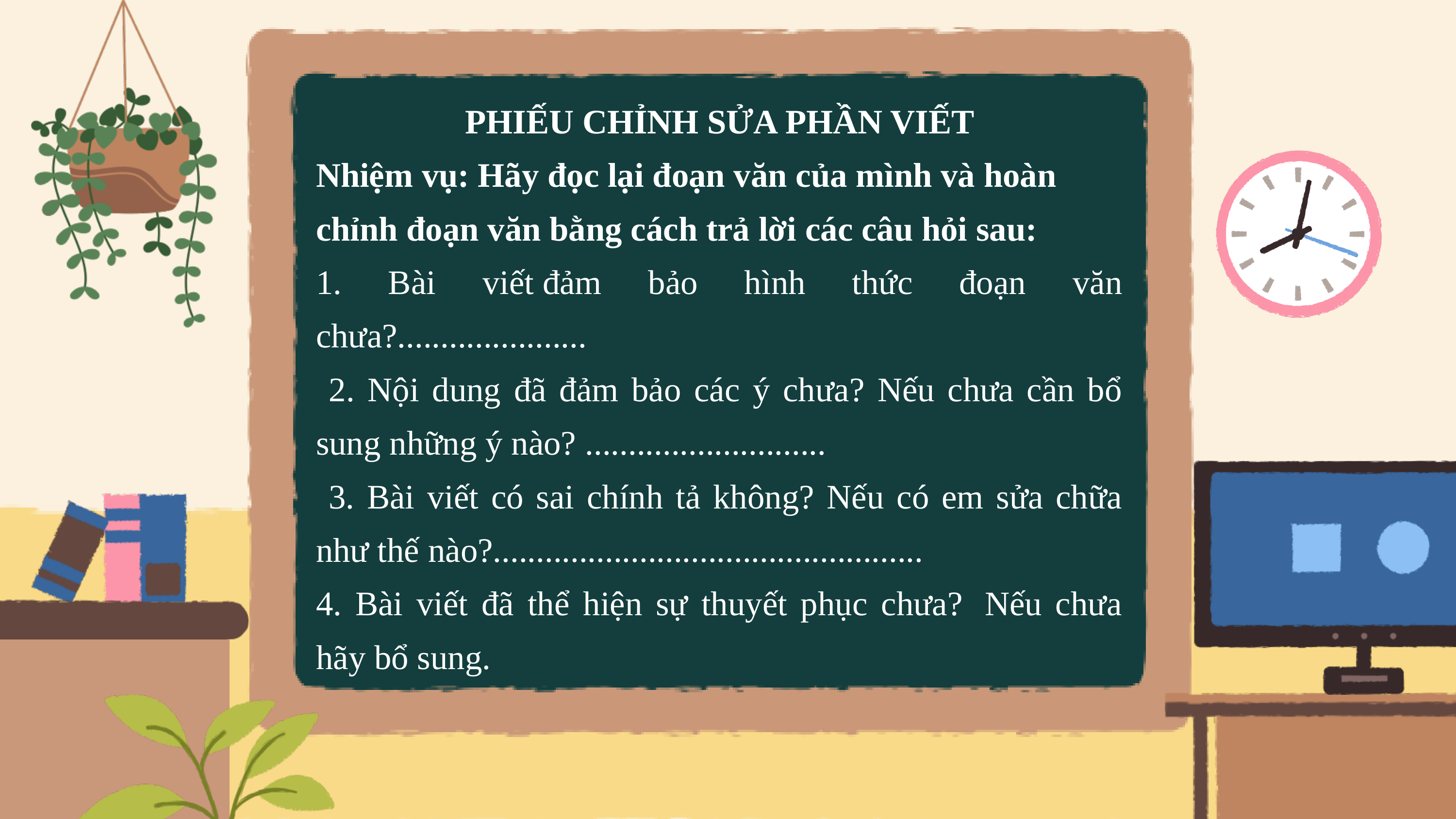

PHIẾU CHỈNH SỬA PHẦN VIẾT
Nhiệm vụ: Hãy đọc lại đoạn văn của mình và hoàn chỉnh đoạn văn bằng cách trả lời các câu hỏi sau:
1. Bài viết đảm bảo hình thức đoạn văn chưa?......................
 2. Nội dung đã đảm bảo các ý chưa? Nếu chưa cần bổ sung những ý nào? ............................
 3. Bài viết có sai chính tả không? Nếu có em sửa chữa như thế nào?..................................................
4. Bài viết đã thể hiện sự thuyết phục chưa?  Nếu chưa hãy bổ sung.